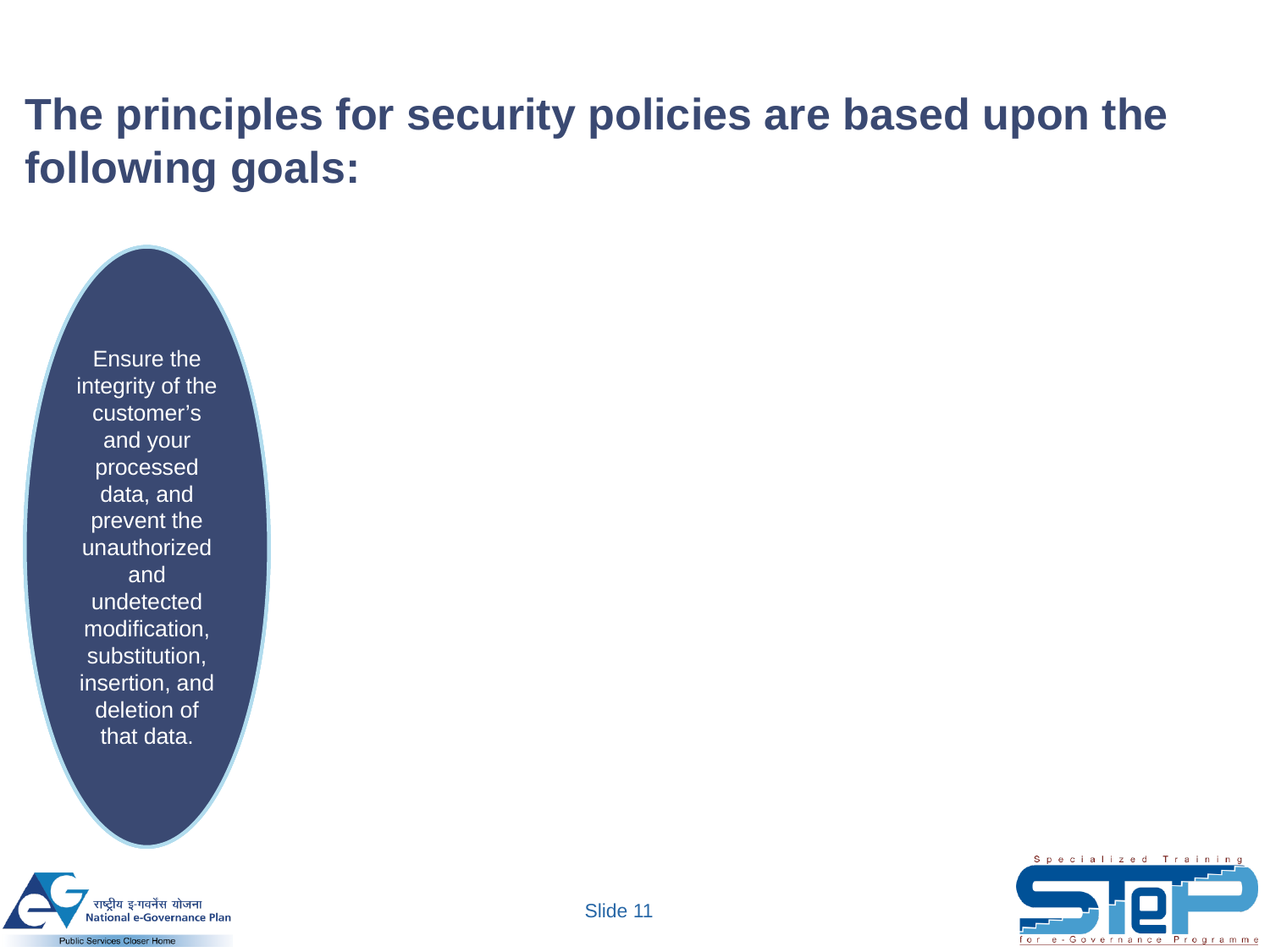

# The principles for security policies are based upon the following goals: